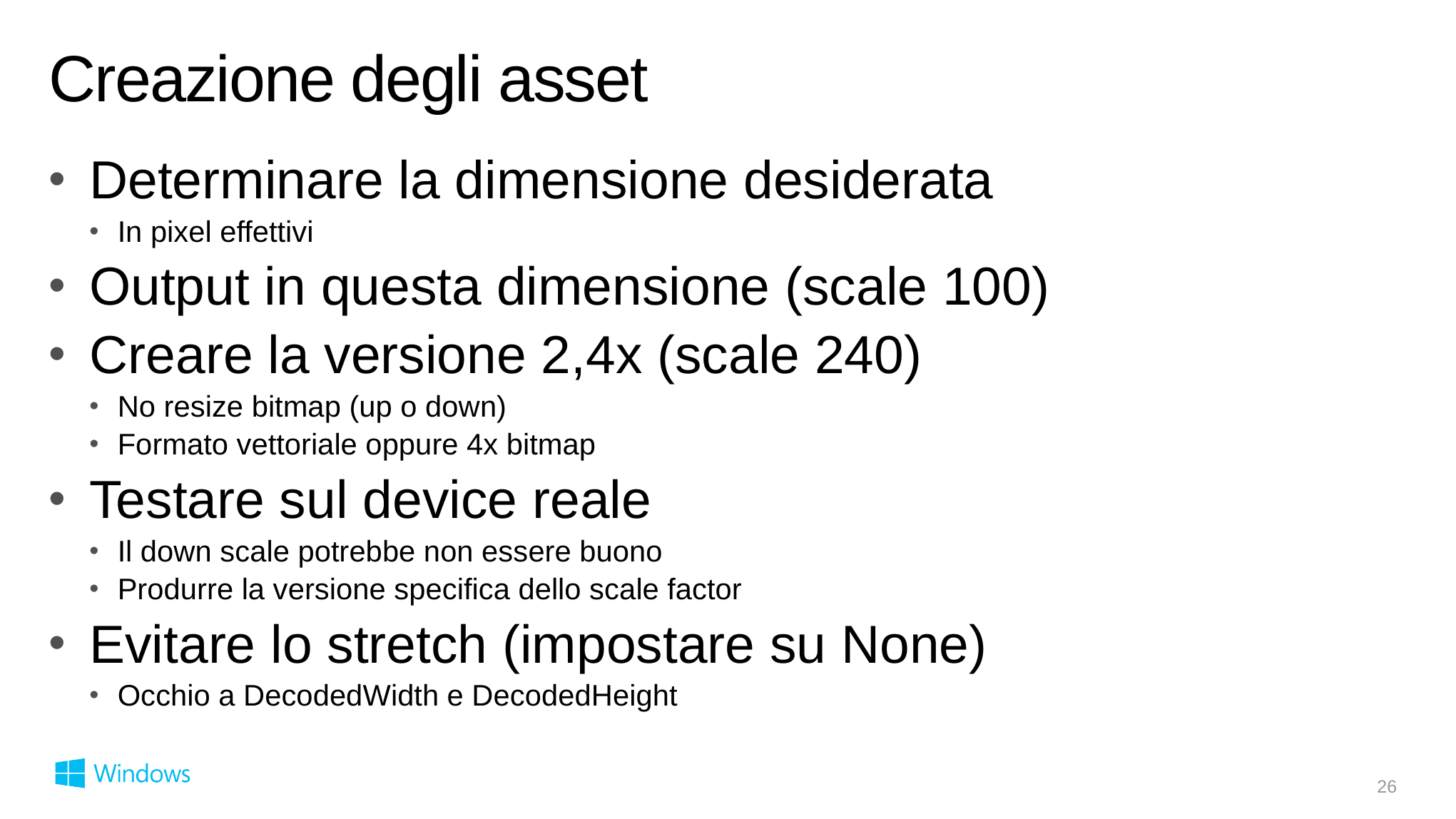

# Creazione degli asset
Determinare la dimensione desiderata
In pixel effettivi
Output in questa dimensione (scale 100)
Creare la versione 2,4x (scale 240)
No resize bitmap (up o down)
Formato vettoriale oppure 4x bitmap
Testare sul device reale
Il down scale potrebbe non essere buono
Produrre la versione specifica dello scale factor
Evitare lo stretch (impostare su None)
Occhio a DecodedWidth e DecodedHeight
26